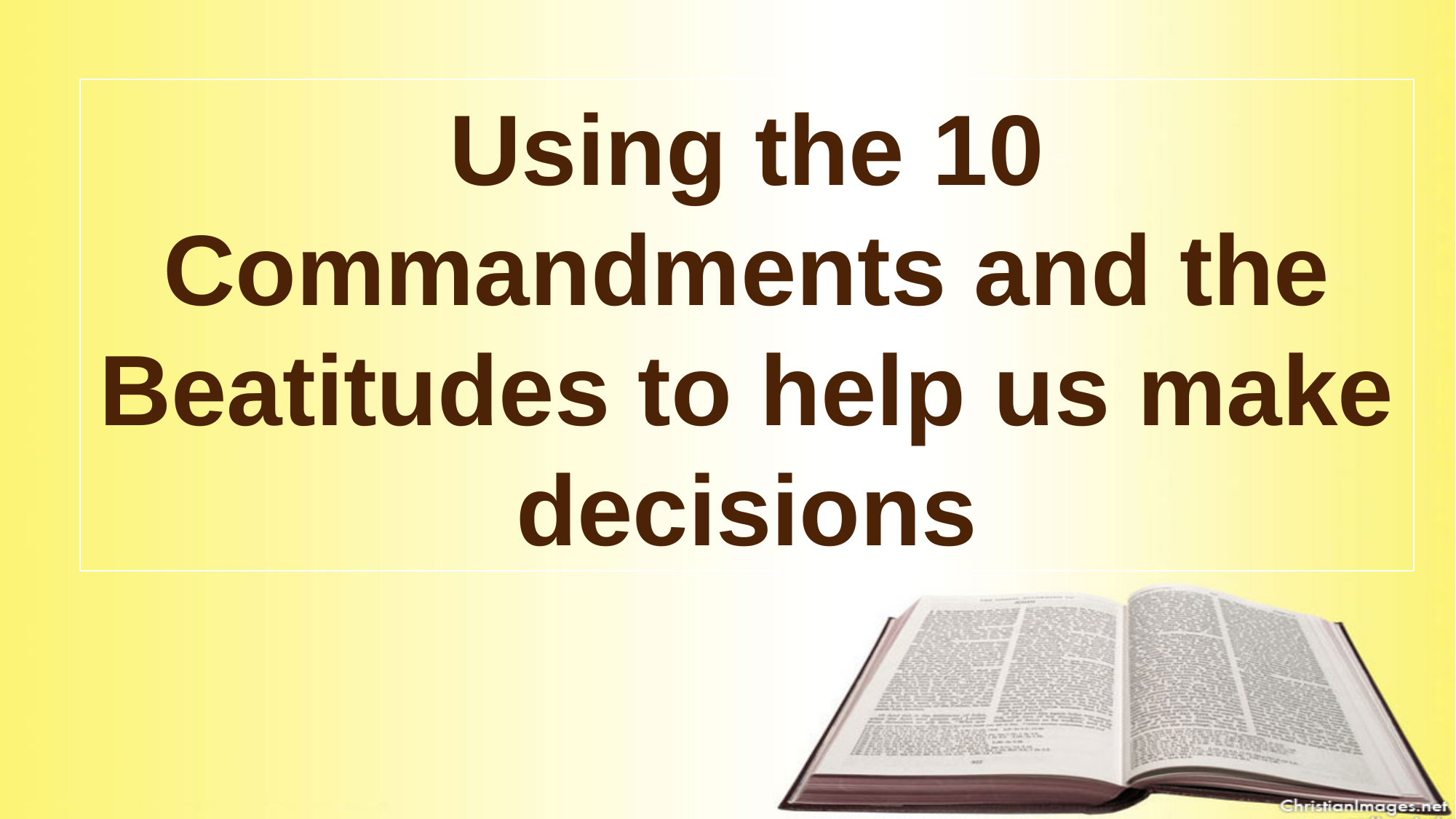

Using the 10 Commandments and the Beatitudes to help us make decisions